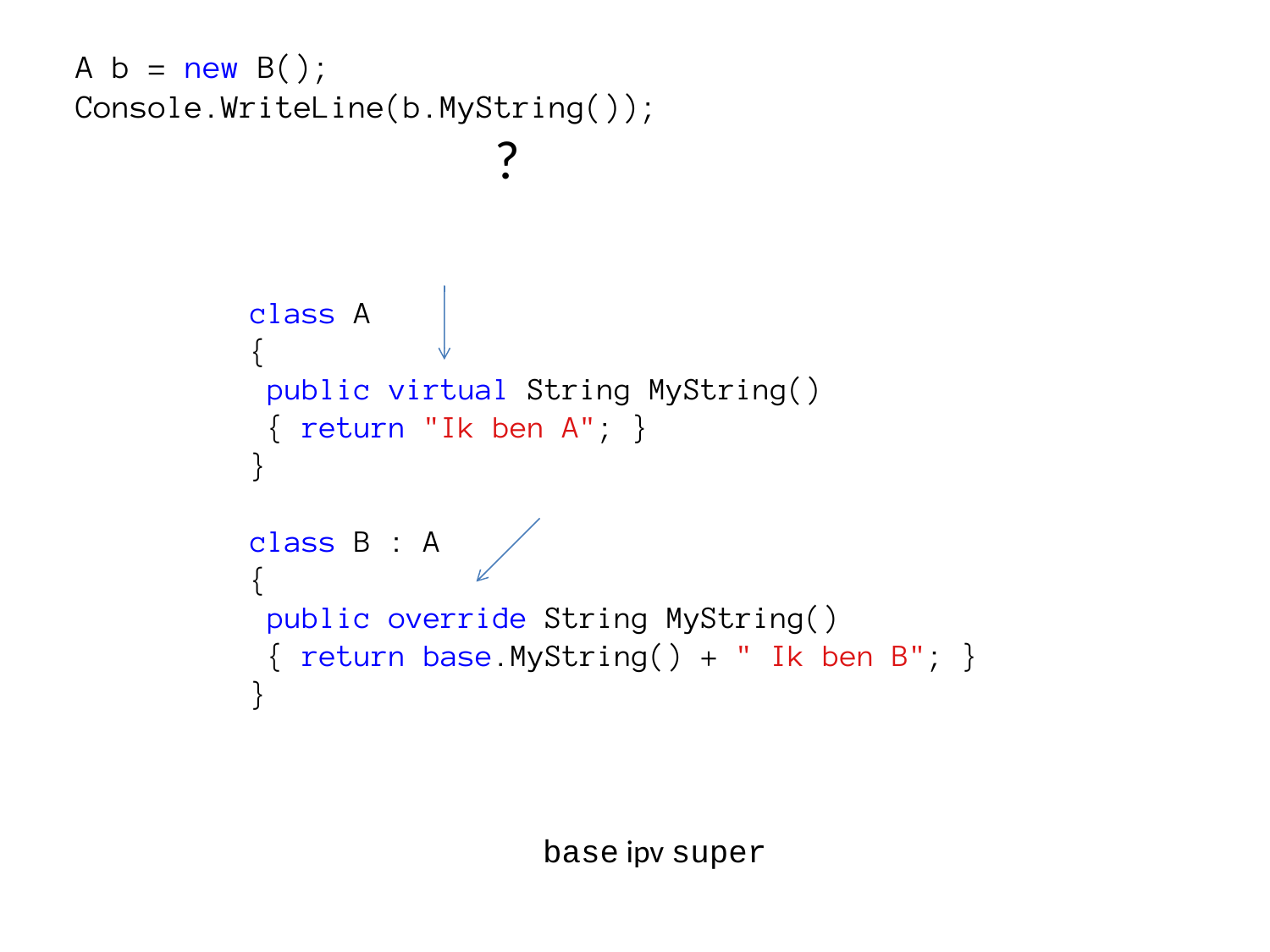

# A b = new B(); Console.WriteLine(b.MyString()); ?
class A
{
 public virtual String MyString()
 { return "Ik ben A"; }
}

class B : A
{
 public override String MyString()
 { return base.MyString() + " Ik ben B"; }
}
base ipv super